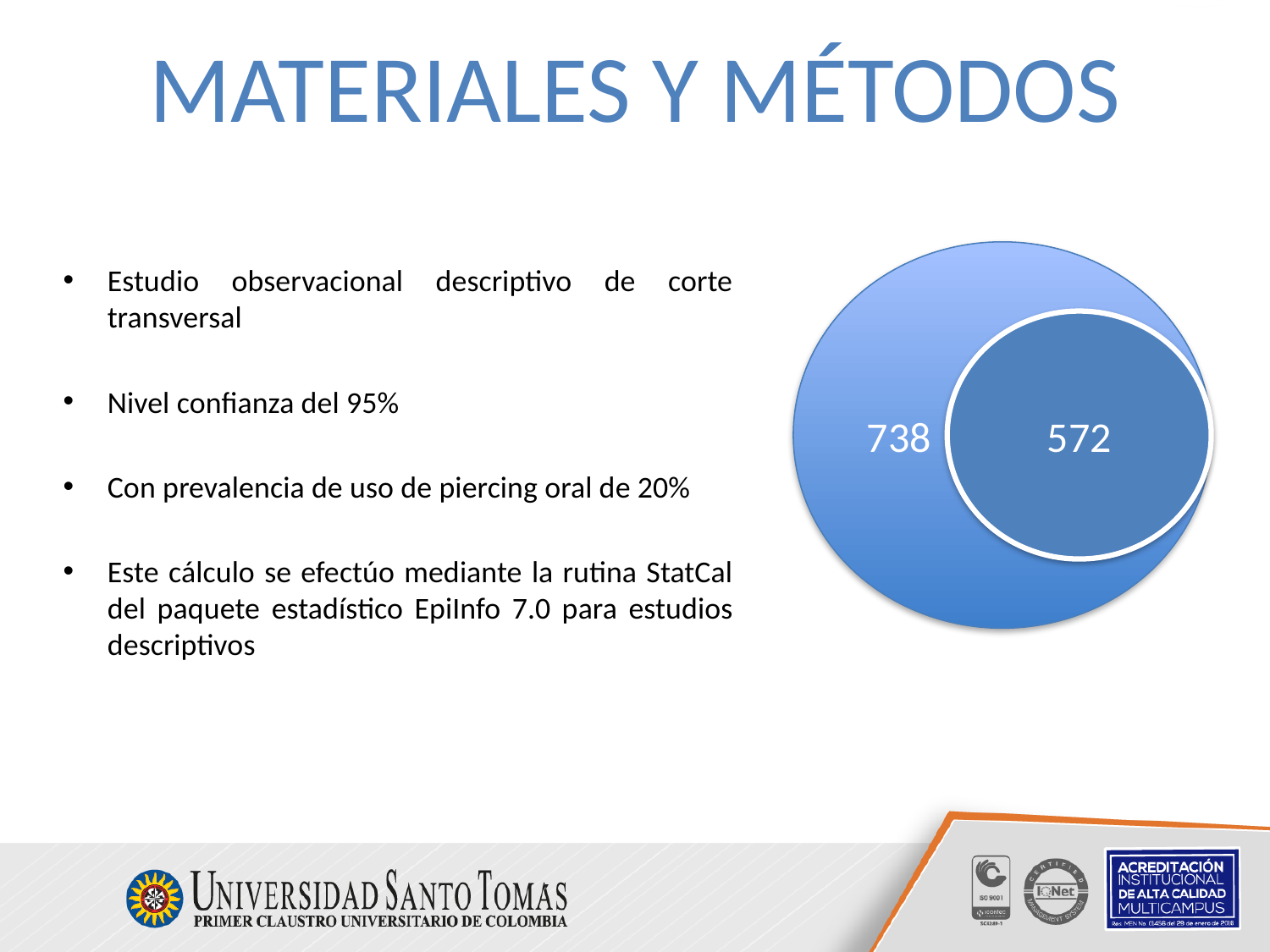

MATERIALES Y MÉTODOS
738
Estudio observacional descriptivo de corte transversal

Nivel confianza del 95%

Con prevalencia de uso de piercing oral de 20%

Este cálculo se efectúo mediante la rutina StatCal del paquete estadístico EpiInfo 7.0 para estudios descriptivos
572